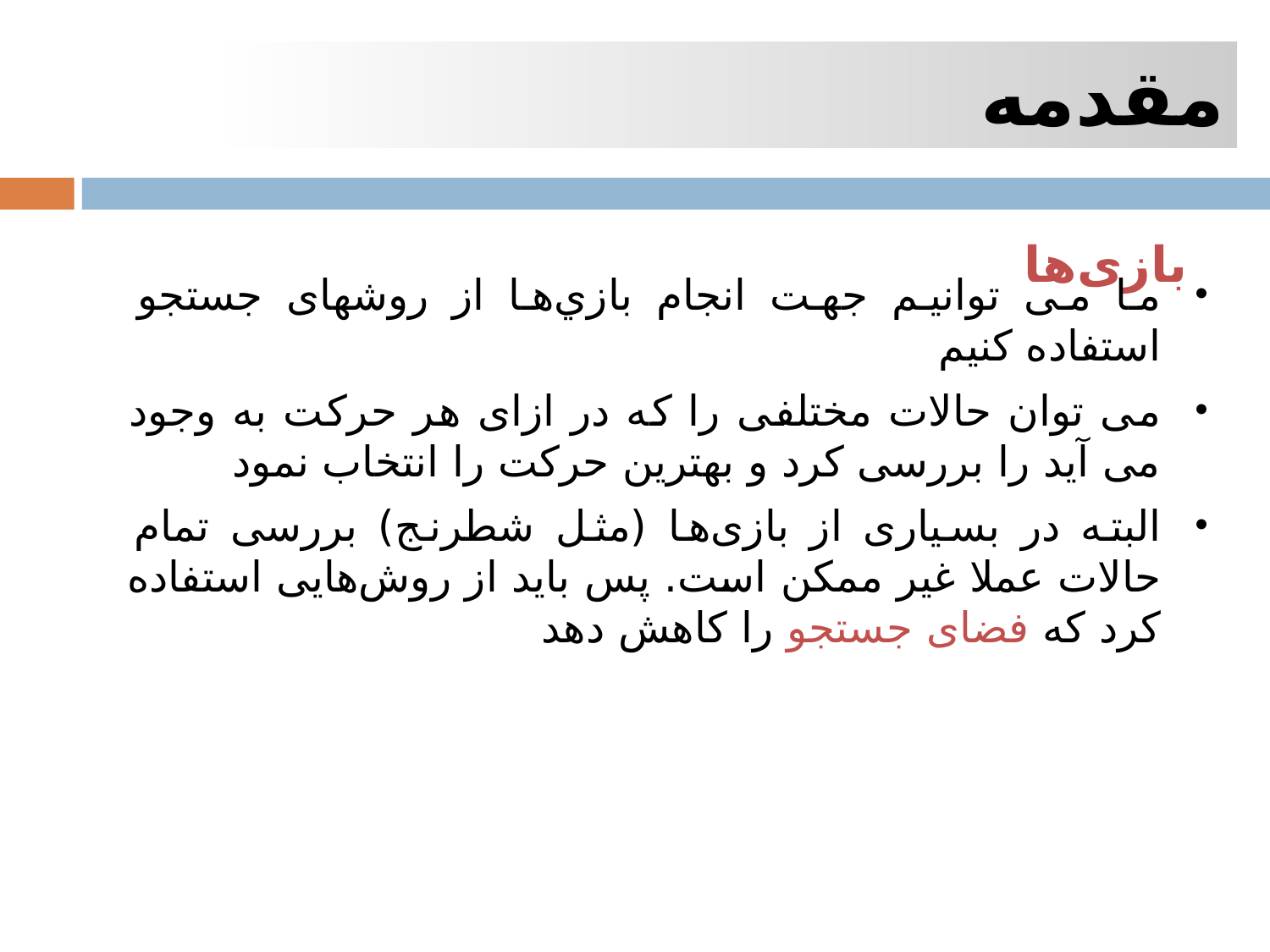

مقدمه
# بازی‌ها
ما می توانيم جهت انجام بازي‌ها از روشهای جستجو استفاده کنيم
می توان حالات مختلفی را که در ازای هر حرکت به وجود می آيد را بررسی کرد و بهترين حرکت را انتخاب نمود
البته در بسياری از بازی‌ها (مثل شطرنج) بررسی تمام حالات عملا غير ممکن است. پس بايد از روش‌هايی استفاده کرد که فضای جستجو را کاهش دهد